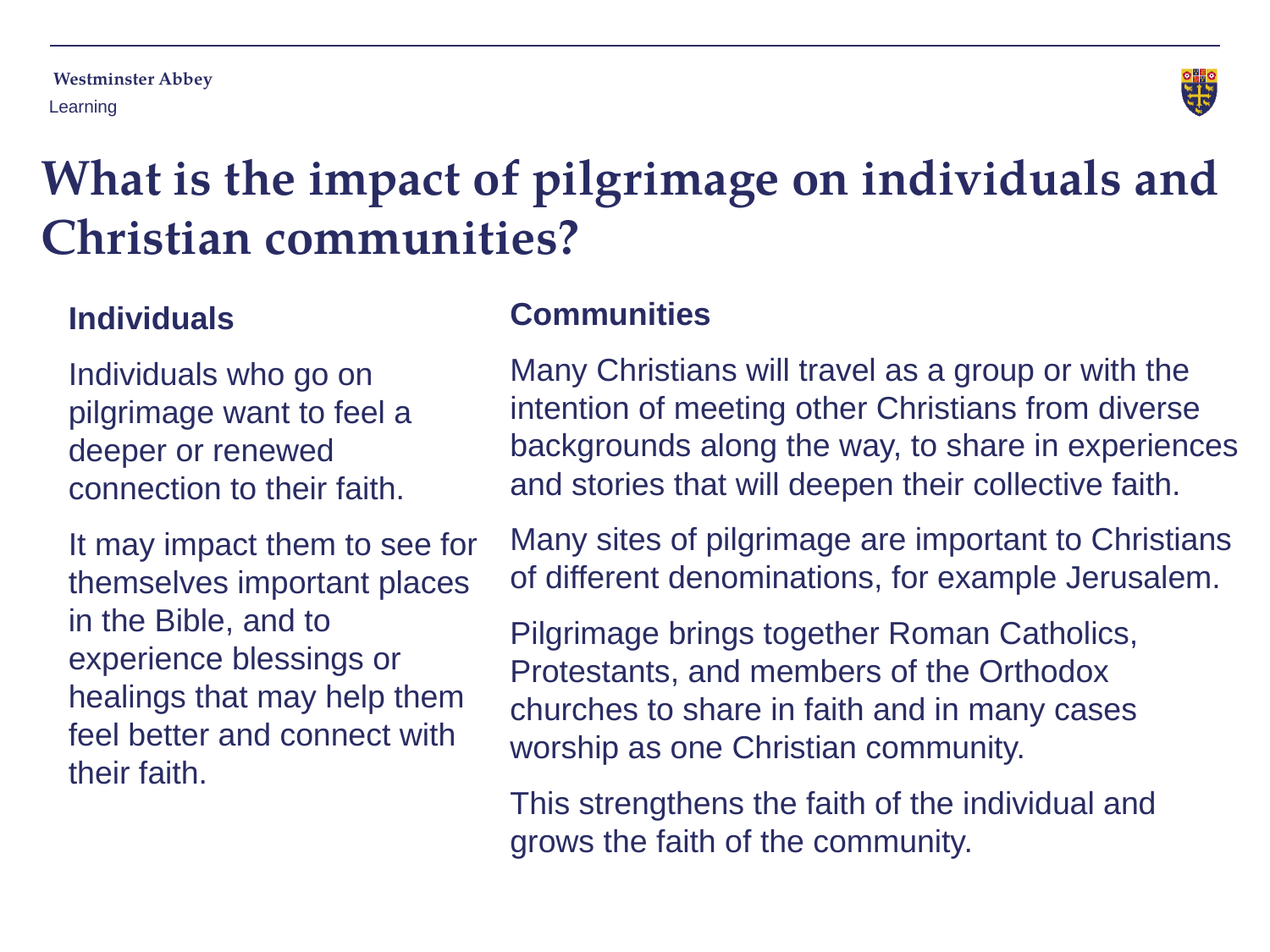

Learning
# What is the impact of pilgrimage on individuals and Christian communities?
Communities
Many Christians will travel as a group or with the intention of meeting other Christians from diverse backgrounds along the way, to share in experiences and stories that will deepen their collective faith.
Many sites of pilgrimage are important to Christians of different denominations, for example Jerusalem.
Pilgrimage brings together Roman Catholics, Protestants, and members of the Orthodox churches to share in faith and in many cases worship as one Christian community.
This strengthens the faith of the individual and grows the faith of the community.
Individuals
Individuals who go on pilgrimage want to feel a deeper or renewed connection to their faith.
It may impact them to see for themselves important places in the Bible, and to experience blessings or healings that may help them feel better and connect with their faith.